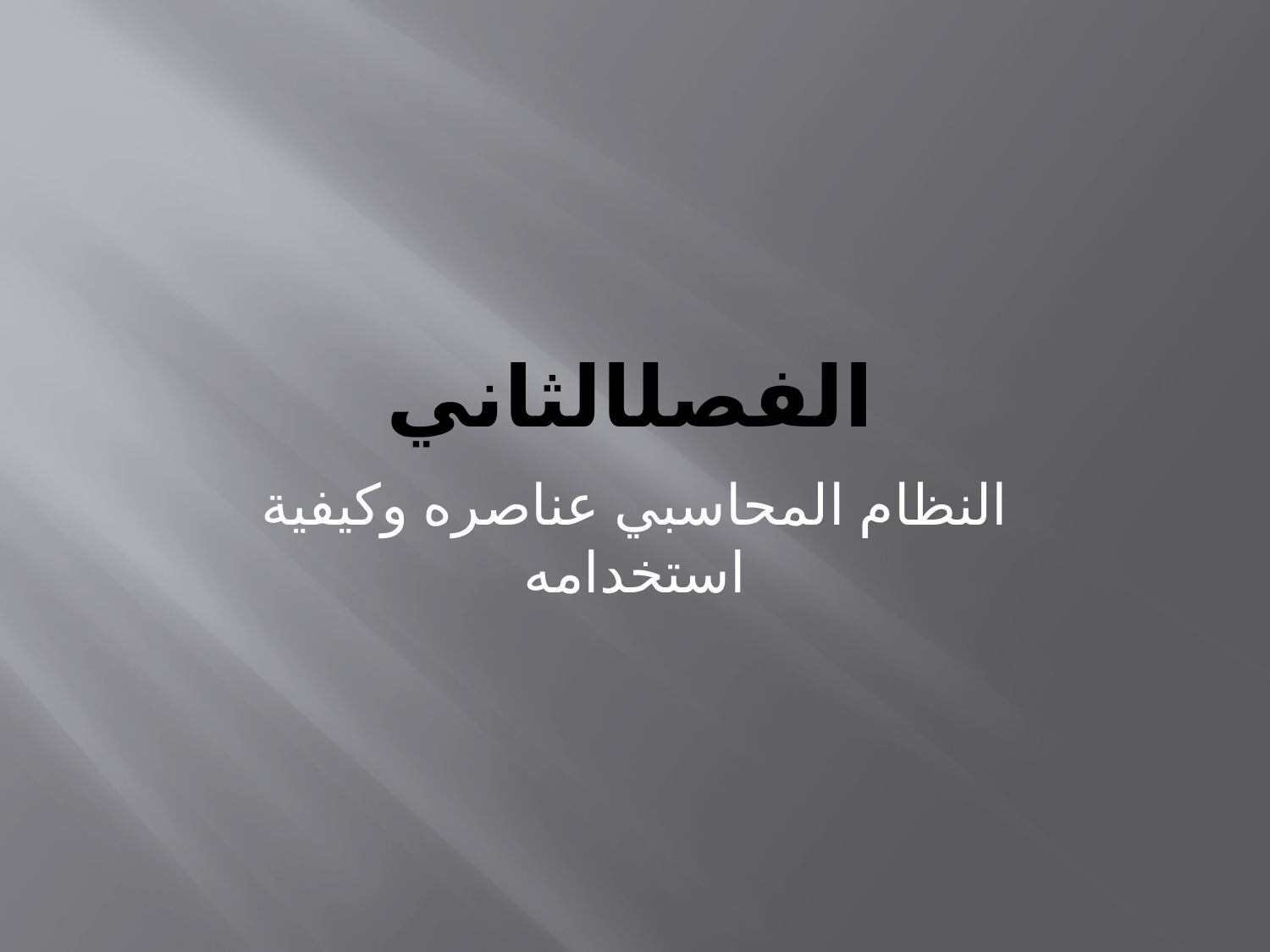

# الفصلالثاني
النظام المحاسبي عناصره وكيفية استخدامه